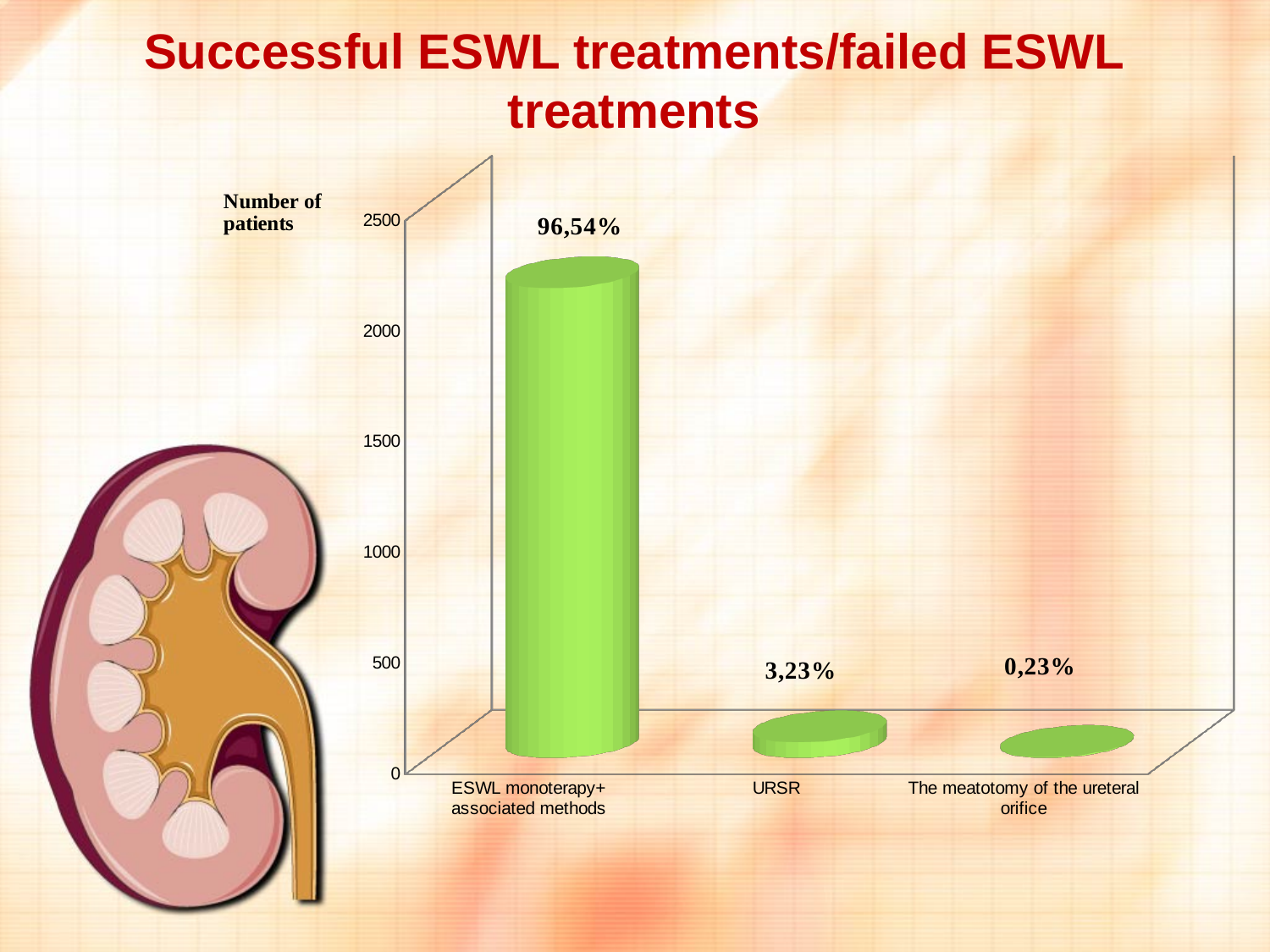

# Successful ESWL treatments/failed ESWL treatments

[unsupported chart]